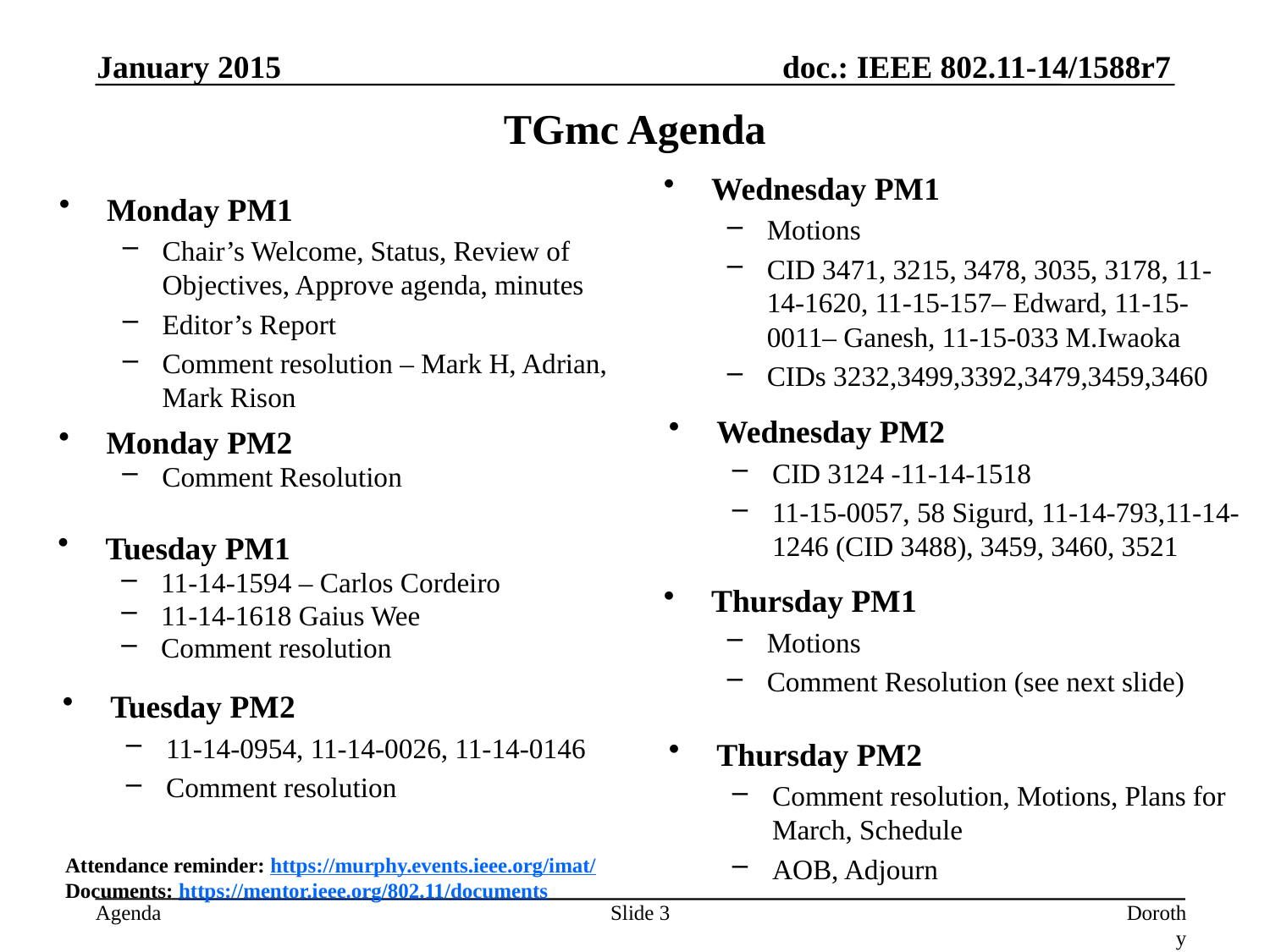

January 2015
# TGmc Agenda
Wednesday PM1
Motions
CID 3471, 3215, 3478, 3035, 3178, 11-14-1620, 11-15-157– Edward, 11-15-0011– Ganesh, 11-15-033 M.Iwaoka
CIDs 3232,3499,3392,3479,3459,3460
Monday PM1
Chair’s Welcome, Status, Review of Objectives, Approve agenda, minutes
Editor’s Report
Comment resolution – Mark H, Adrian, Mark Rison
Wednesday PM2
CID 3124 -11-14-1518
11-15-0057, 58 Sigurd, 11-14-793,11-14-1246 (CID 3488), 3459, 3460, 3521
Monday PM2
Comment Resolution

Tuesday PM1
11-14-1594 – Carlos Cordeiro
11-14-1618 Gaius Wee
Comment resolution
Thursday PM1
Motions
Comment Resolution (see next slide)

Tuesday PM2
11-14-0954, 11-14-0026, 11-14-0146
Comment resolution
Thursday PM2
Comment resolution, Motions, Plans for March, Schedule
AOB, Adjourn

Attendance reminder: https://murphy.events.ieee.org/imat/
Documents: https://mentor.ieee.org/802.11/documents
Slide 3
Dorothy Stanley, Aruba Networks